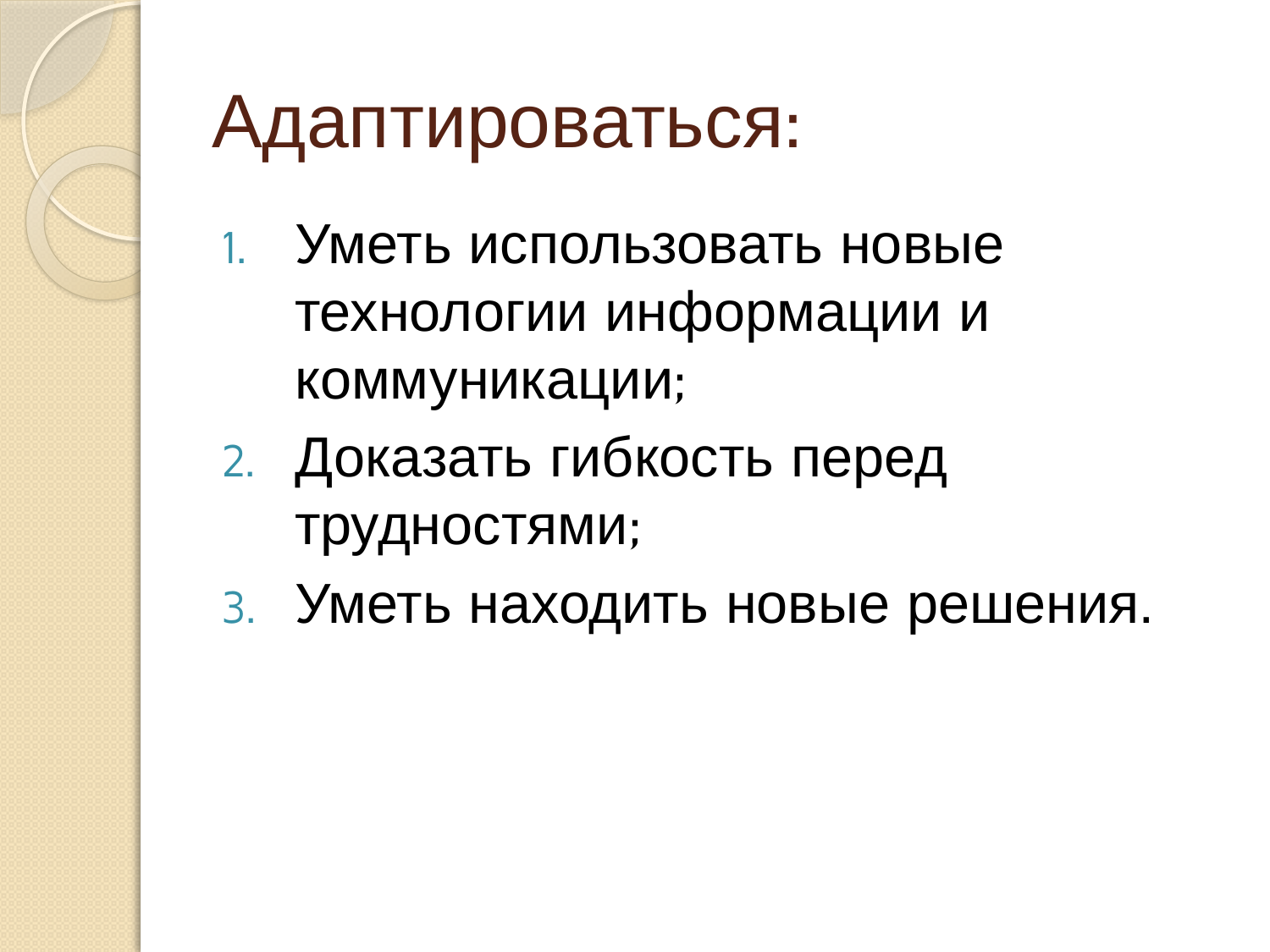

# Адаптироваться:
Уметь использовать новые технологии информации и коммуникации;
Доказать гибкость перед трудностями;
Уметь находить новые решения.